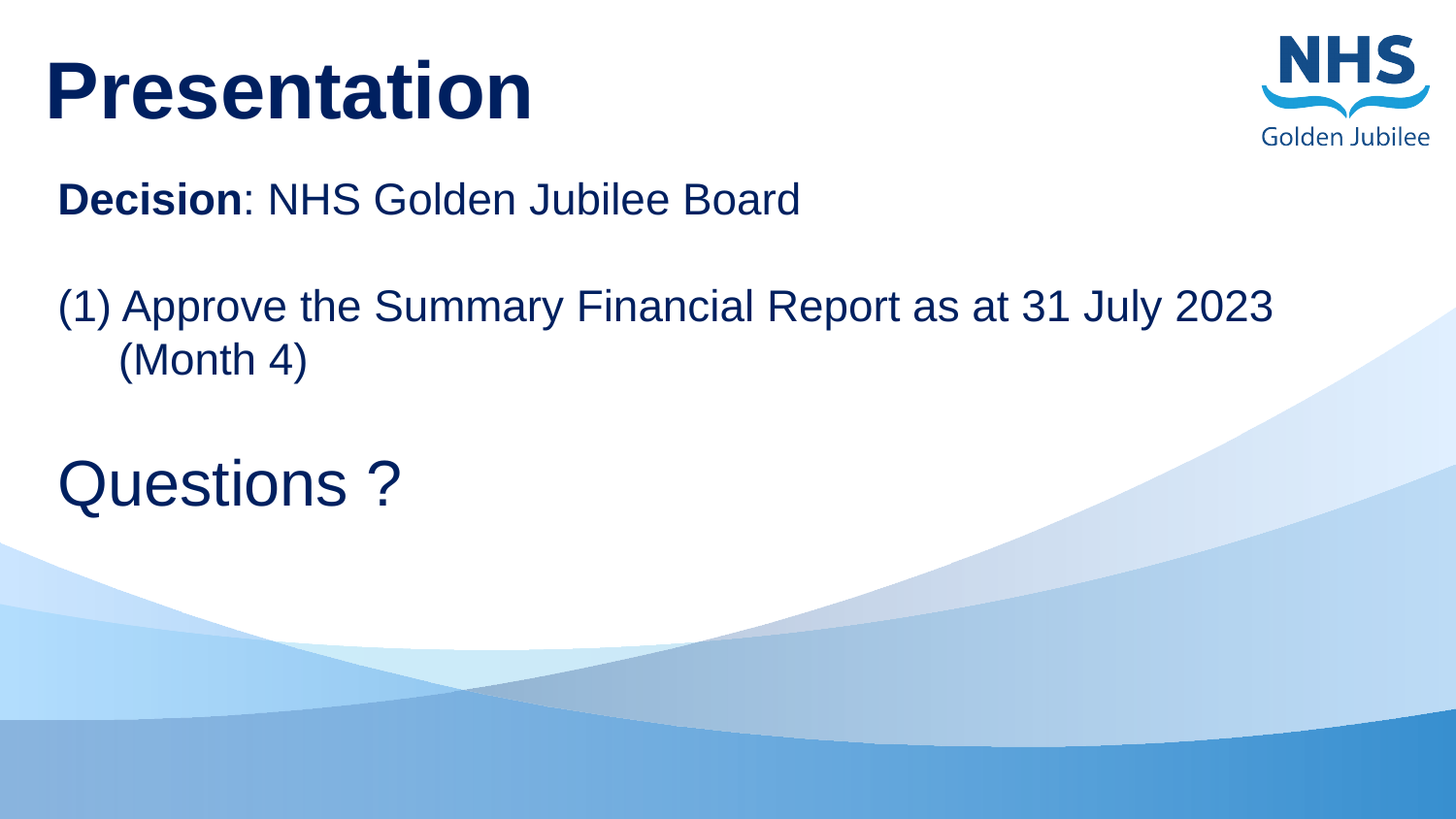

# Presentation
Decision: NHS Golden Jubilee Board

(1) Approve the Summary Financial Report as at 31 July 2023 (Month 4)

Questions ?